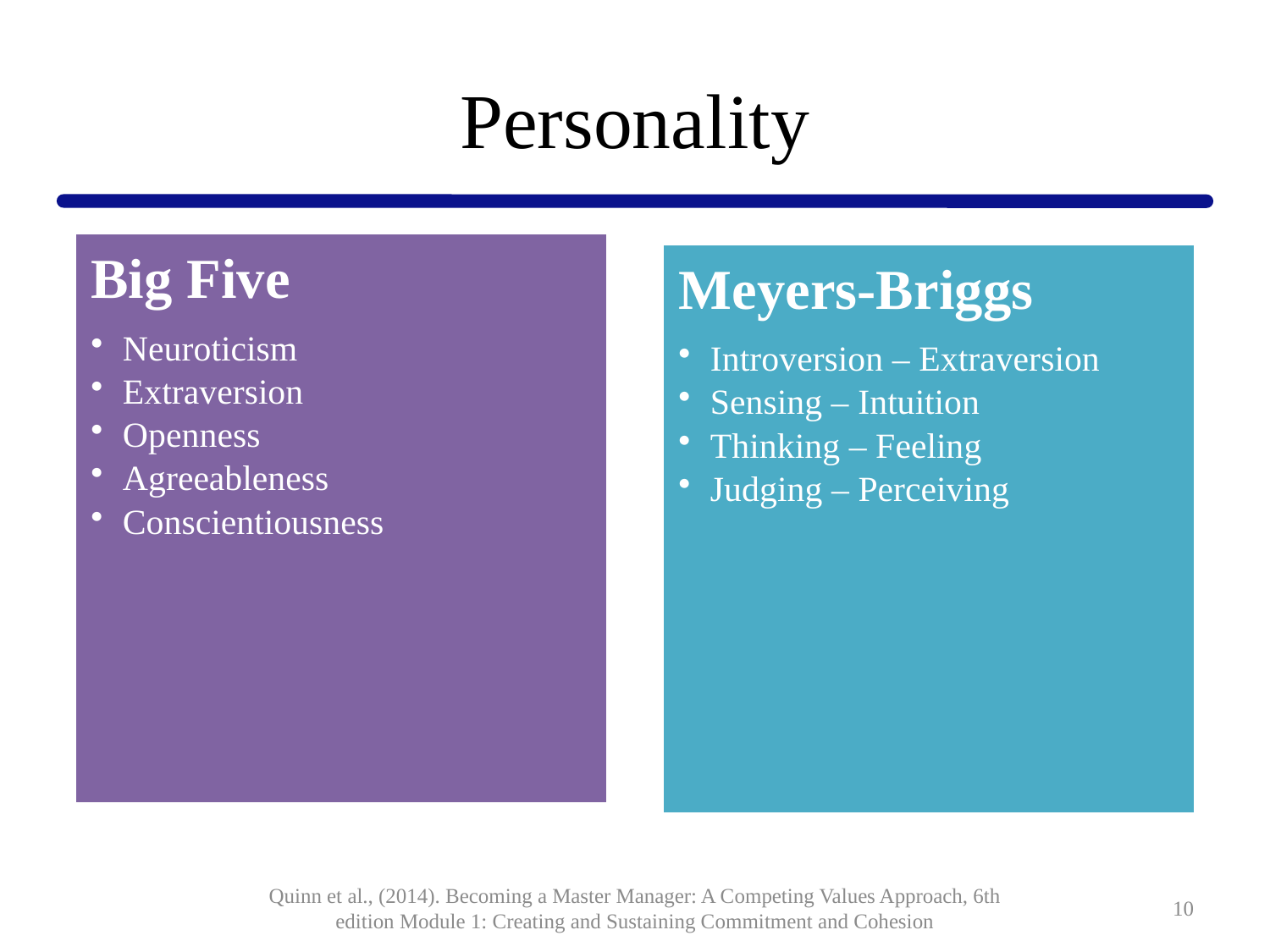

# Personality
Big Five
Neuroticism
Extraversion
Openness
Agreeableness
Conscientiousness
Meyers-Briggs
Introversion – Extraversion
Sensing – Intuition
Thinking – Feeling
Judging – Perceiving
Quinn et al., (2014). Becoming a Master Manager: A Competing Values Approach, 6th edition Module 1: Creating and Sustaining Commitment and Cohesion
10